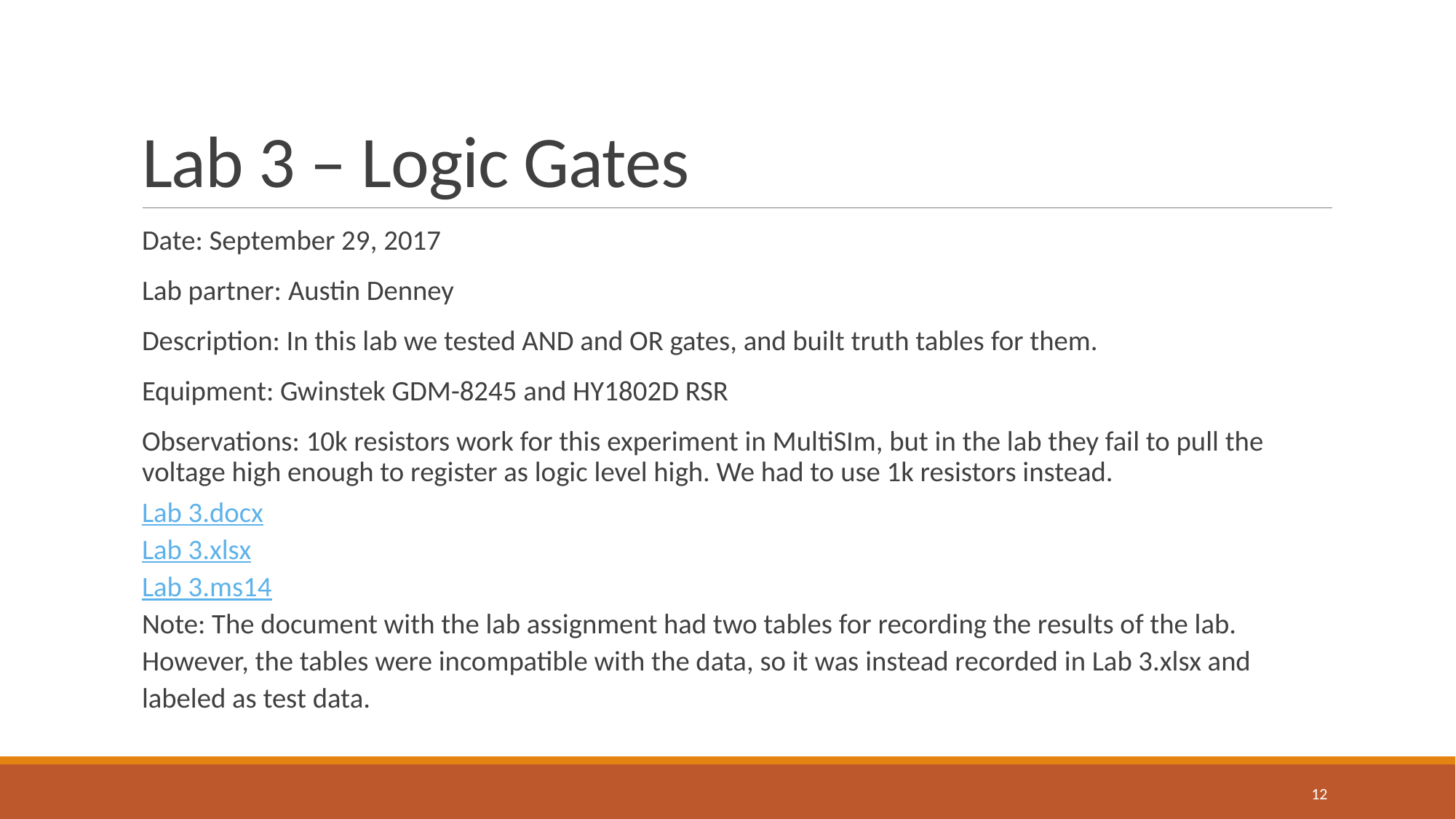

# Lab 3 – Logic Gates
Date: September 29, 2017
Lab partner: ­­­­­­­­­­­­­­­­­­­­­­­­­­­­­­­­Austin Denney
Description: In this lab we tested AND and OR gates, and built truth tables for them.
Equipment: Gwinstek GDM-8245 and HY1802D RSR
Observations: 10k resistors work for this experiment in MultiSIm, but in the lab they fail to pull the voltage high enough to register as logic level high. We had to use 1k resistors instead.
Lab 3.docx
Lab 3.xlsx
Lab 3.ms14
Note: The document with the lab assignment had two tables for recording the results of the lab. However, the tables were incompatible with the data, so it was instead recorded in Lab 3.xlsx and labeled as test data.
12